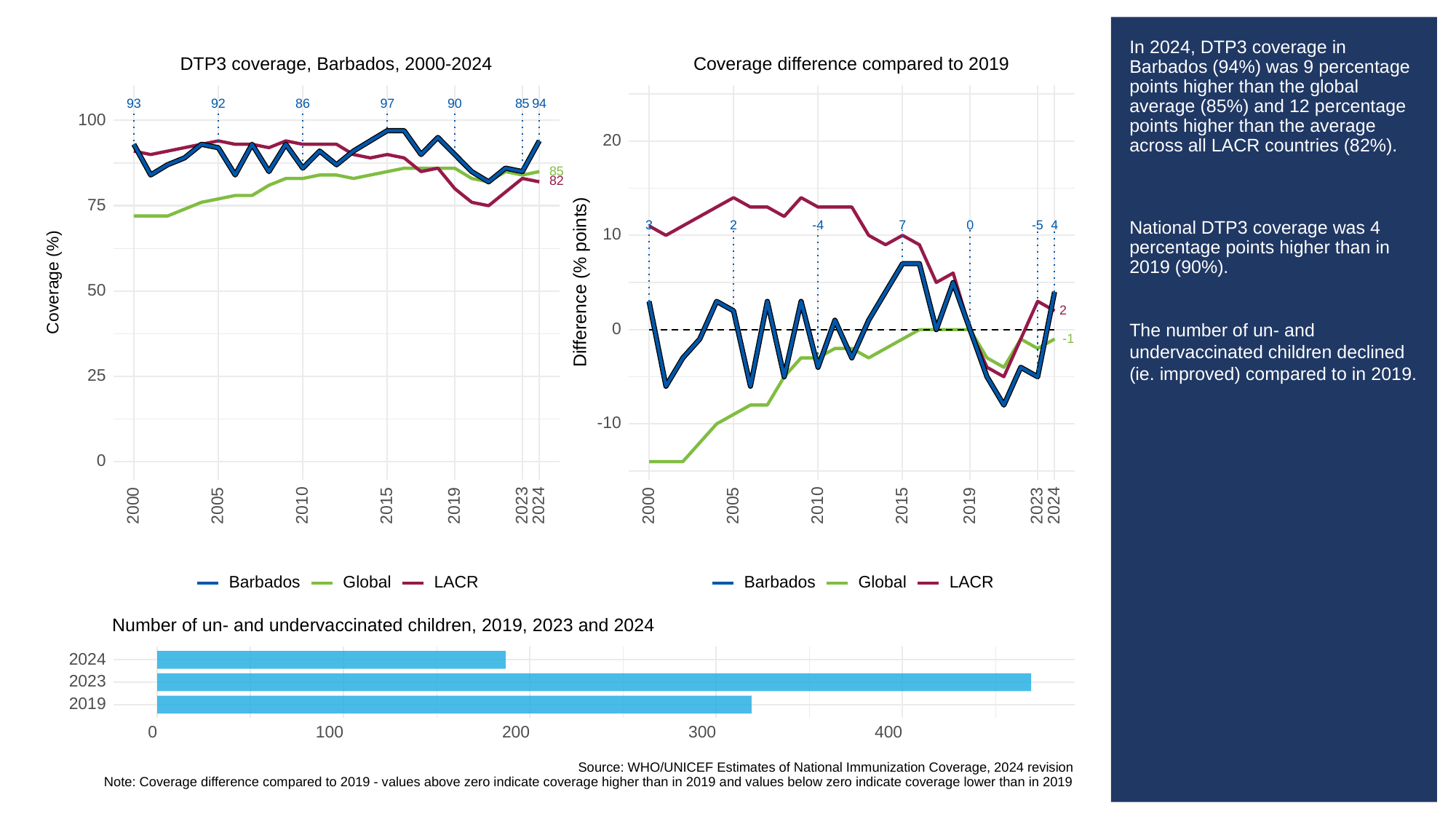

# In 2024, DTP3 coverage in Barbados (94%) was 9 percentage points higher than the global average (85%) and 12 percentage points higher than the average across all LACR countries (82%).

National DTP3 coverage was 4 percentage points higher than in 2019 (90%).

The number of un- and undervaccinated children declined (ie. improved) compared to in 2019.

Coverage difference compared to 2019
DTP3 coverage, Barbados, 2000-2024

93
92
86
97
90
85
94

100

20

85

82

75

3
0
2
-5
-4
4
7
10

Difference (% points)
Coverage (%)

50

2
0

-1
25

-10

0

2023
2023
2000
2005
2010
2015
2019
2024
2000
2005
2010
2015
2019
2024
Global
LACR
Global
LACR
Barbados
Barbados

Number of un- and undervaccinated children, 2019, 2023 and 2024

2024

2023

2019

300
0
100
200
400
Source: WHO/UNICEF Estimates of National Immunization Coverage, 2024 revision
Note: Coverage difference compared to 2019 - values above zero indicate coverage higher than in 2019 and values below zero indicate coverage lower than in 2019